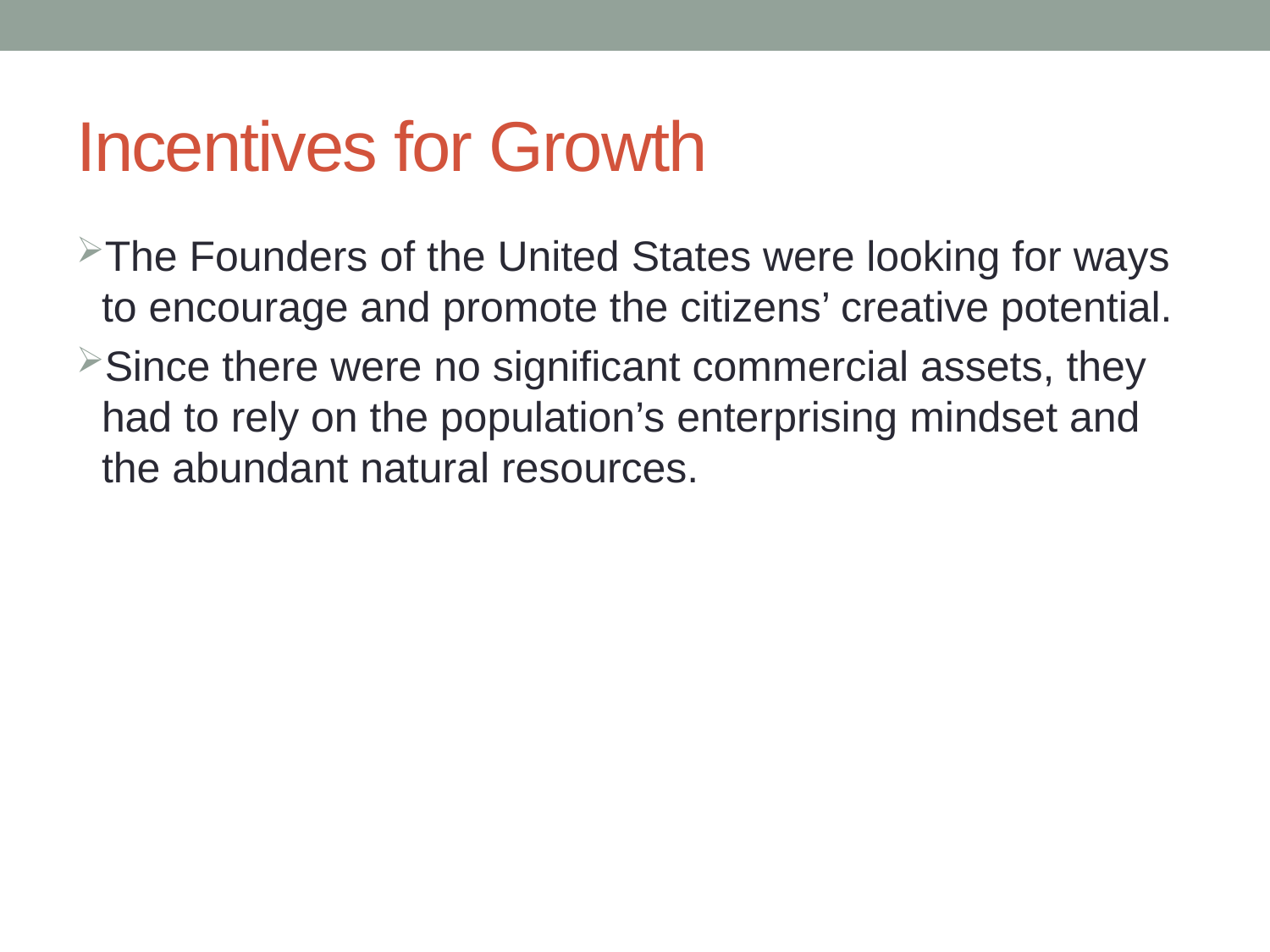

# Incentives for Growth
The Founders of the United States were looking for ways to encourage and promote the citizens’ creative potential.
Since there were no significant commercial assets, they had to rely on the population’s enterprising mindset and the abundant natural resources.